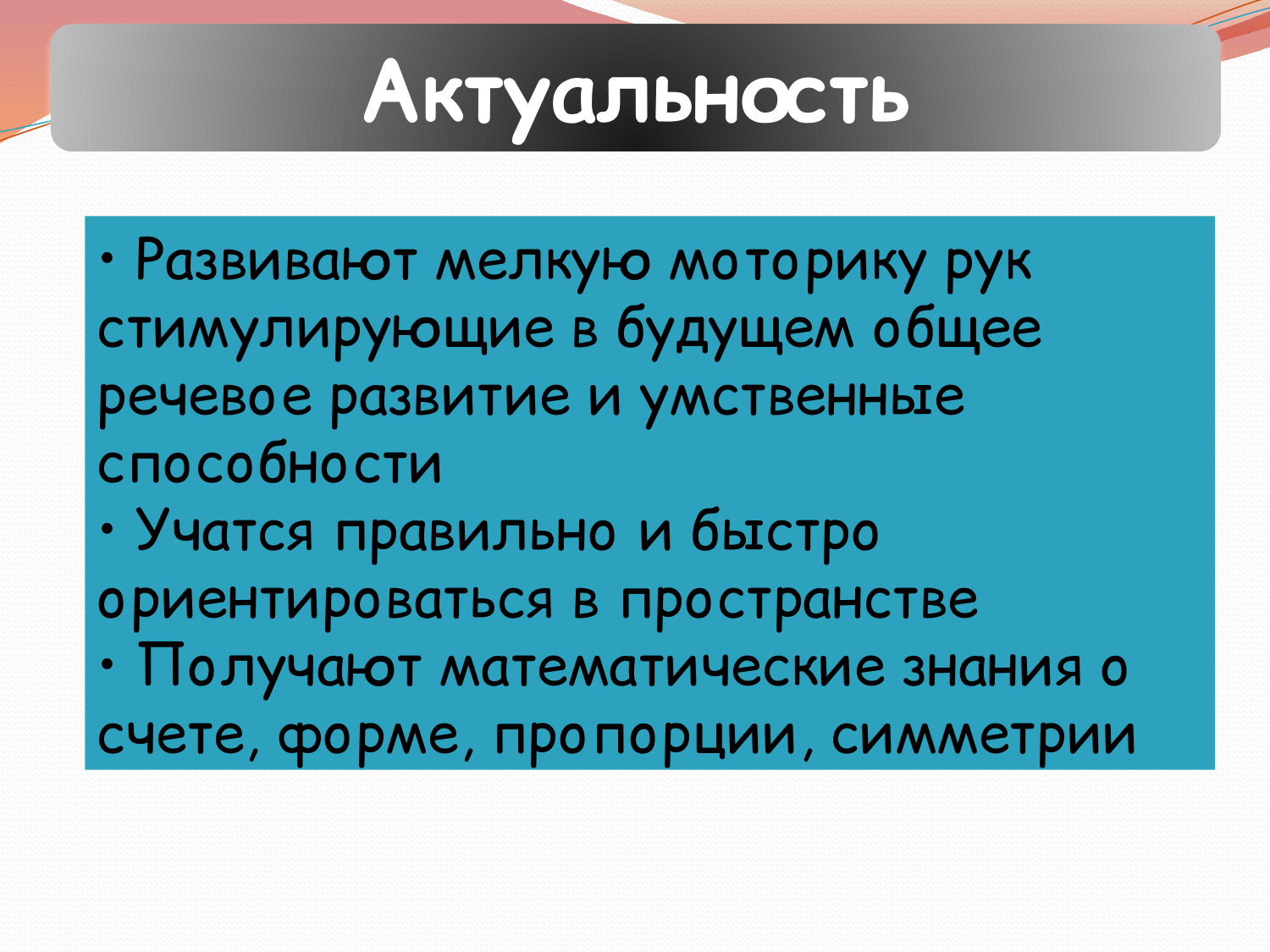

Актуальность
• Развивают мелкую моторику рук стимулирующие в будущем общее речевое развитие и умственные способности
• Учатся правильно и быстро ориентироваться в пространстве
• Получают математические знания о счете, форме, пропорции, симметрии